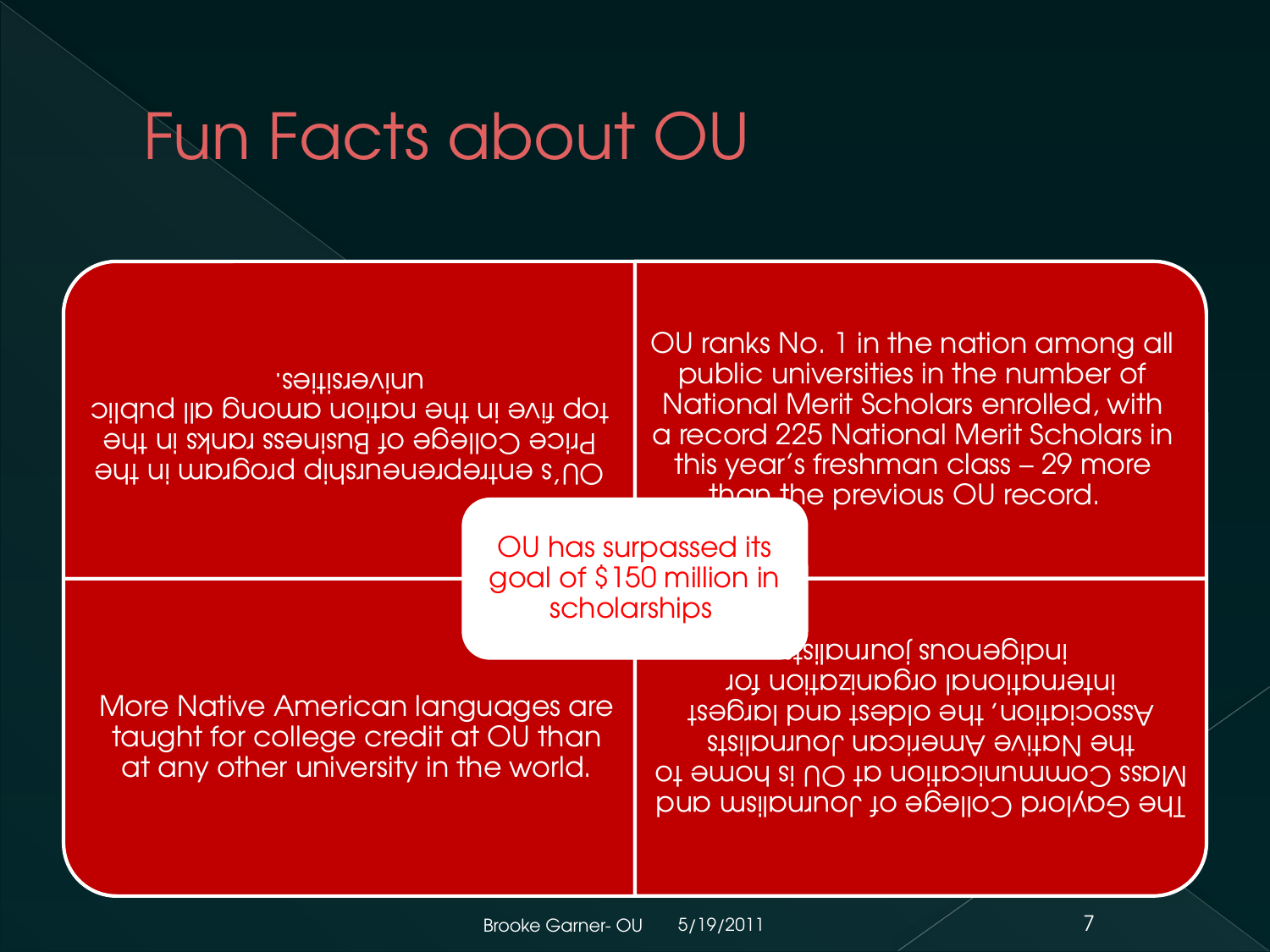

# Fun Facts about OU
OU’s entrepreneurship program in the Price College of Business ranks in the top five in the nation among all public universities.
OU ranks No. 1 in the nation among all public universities in the number of National Merit Scholars enrolled, with a record 225 National Merit Scholars in this year’s freshman class – 29 more than the previous OU record.
More Native American languages are taught for college credit at OU than at any other university in the world.
The Gaylord College of Journalism and Mass Communication at OU is home to the Native American Journalists Association, the oldest and largest international organization for indigenous journalists.
OU has surpassed its goal of $150 million in scholarships
5/19/2011
Brooke Garner- OU
7